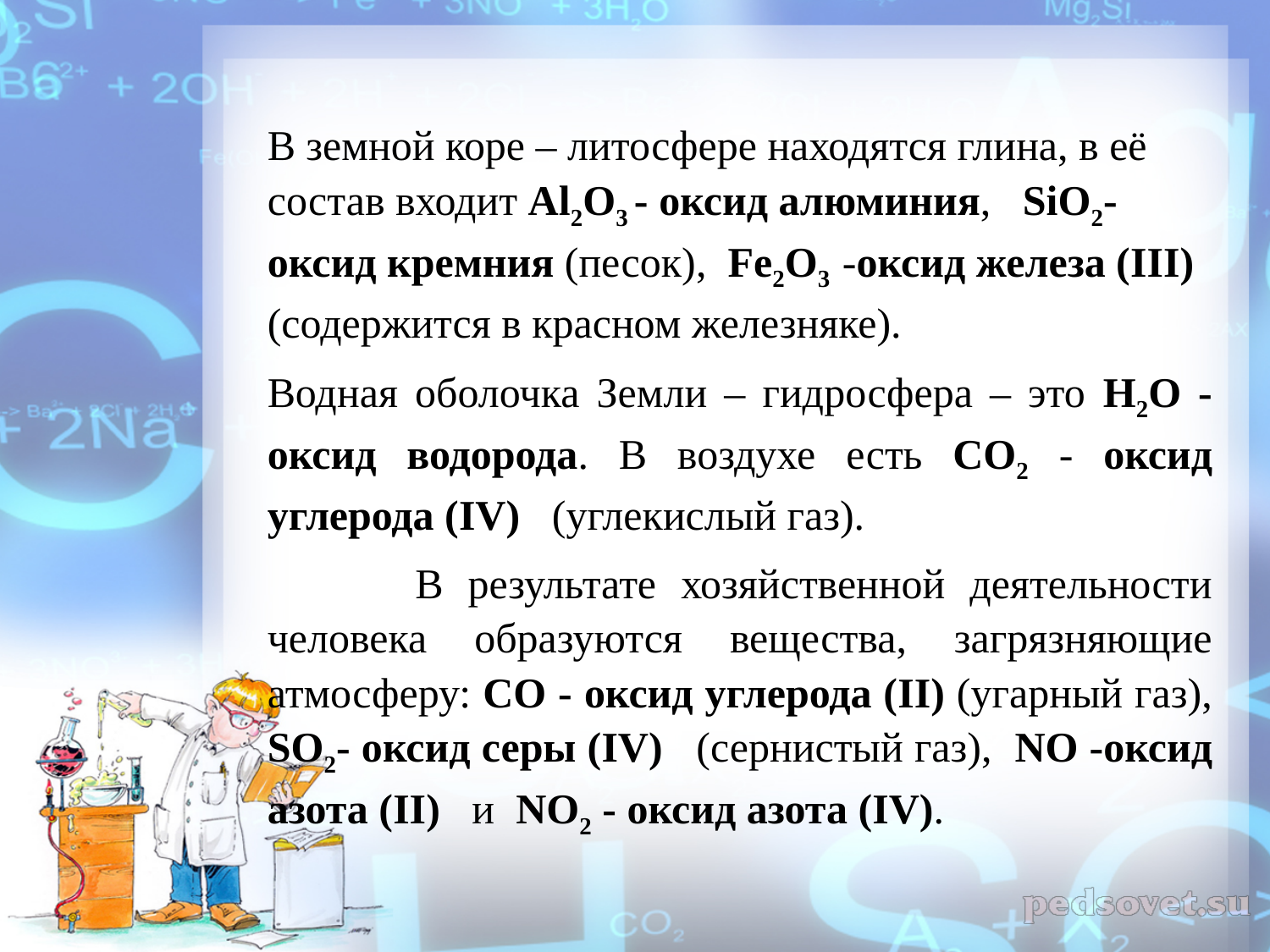

В земной коре – литосфере находятся глина, в её состав входит Al2O3 - оксид алюминия,   SiO2-  оксид кремния (песок),  Fe2O3  -оксид железа (III) (содержится в красном железняке).
Водная оболочка Земли – гидросфера – это H2O - оксид водорода. В воздухе есть CO2 - оксид углерода (IV)   (углекислый газ).
      В результате хозяйственной деятельности человека образуются вещества, загрязняющие атмосферу: CO - оксид углерода (II) (угарный газ), SO2- оксид серы (IV)   (сернистый газ),  NO -оксид азота (II)   и  NO2 - оксид азота (IV).